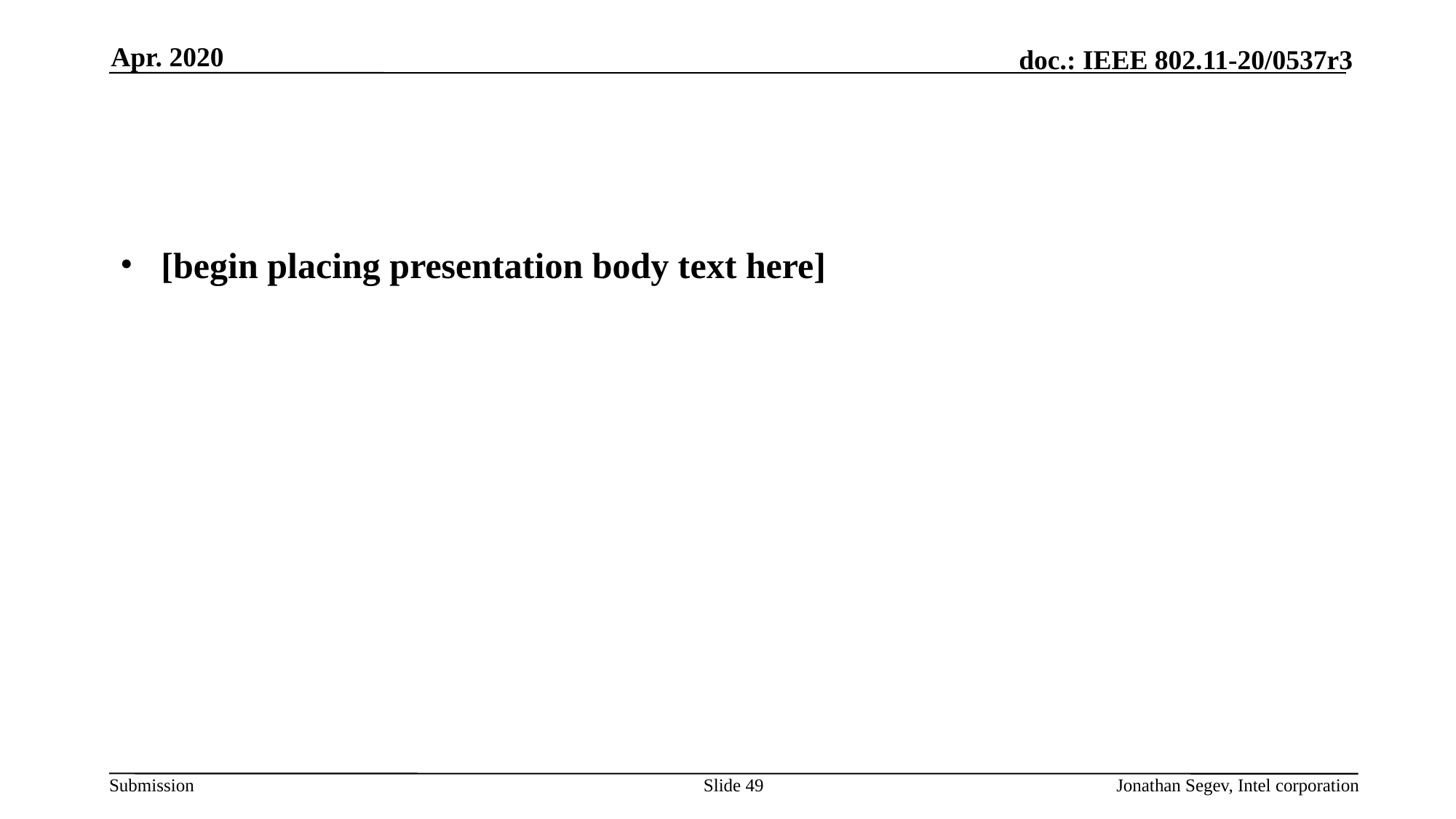

Apr. 2020
#
[begin placing presentation body text here]
Slide 49
Jonathan Segev, Intel corporation